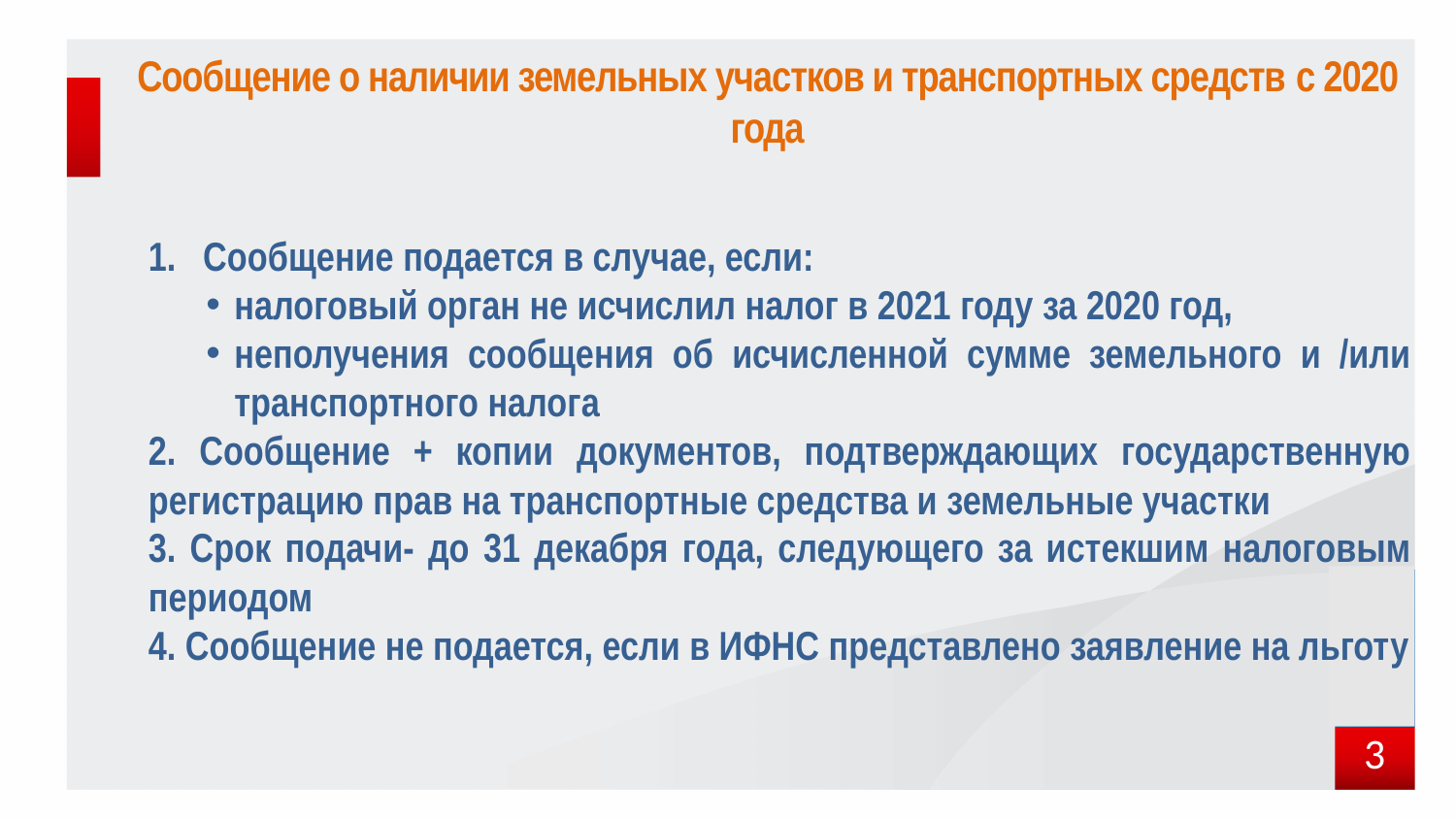

# Сообщение о наличии земельных участков и транспортных средств с 2020 года

Сообщение подается в случае, если:
налоговый орган не исчислил налог в 2021 году за 2020 год,
неполучения сообщения об исчисленной сумме земельного и /или транспортного налога
2. Сообщение + копии документов, подтверждающих государственную регистрацию прав на транспортные средства и земельные участки
3. Срок подачи- до 31 декабря года, следующего за истекшим налоговым периодом
4. Сообщение не подается, если в ИФНС представлено заявление на льготу

3